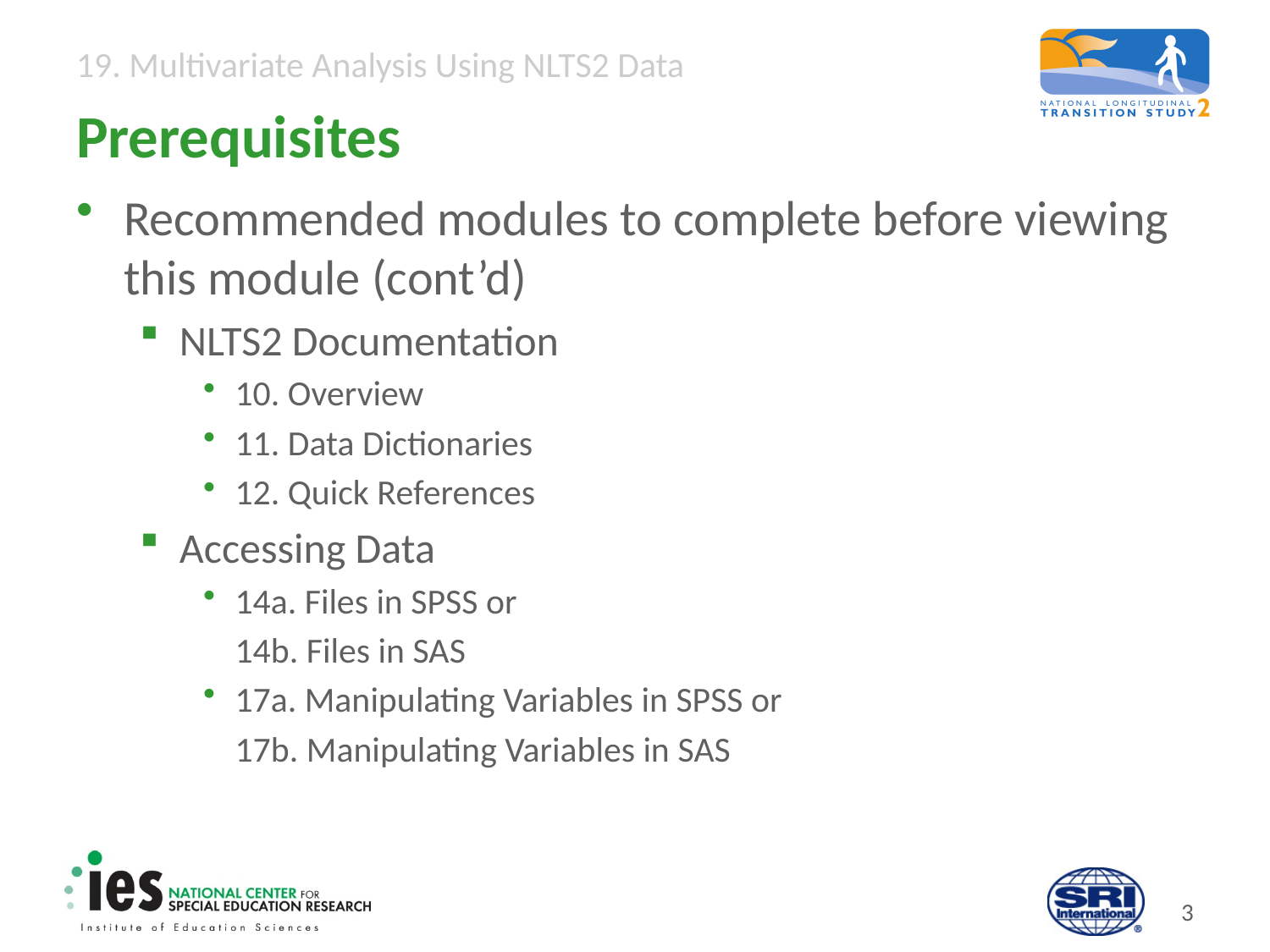

# Prerequisites
Recommended modules to complete before viewing this module (cont’d)
NLTS2 Documentation
10. Overview
11. Data Dictionaries
12. Quick References
Accessing Data
14a. Files in SPSS or
	14b. Files in SAS
17a. Manipulating Variables in SPSS or
	17b. Manipulating Variables in SAS
3